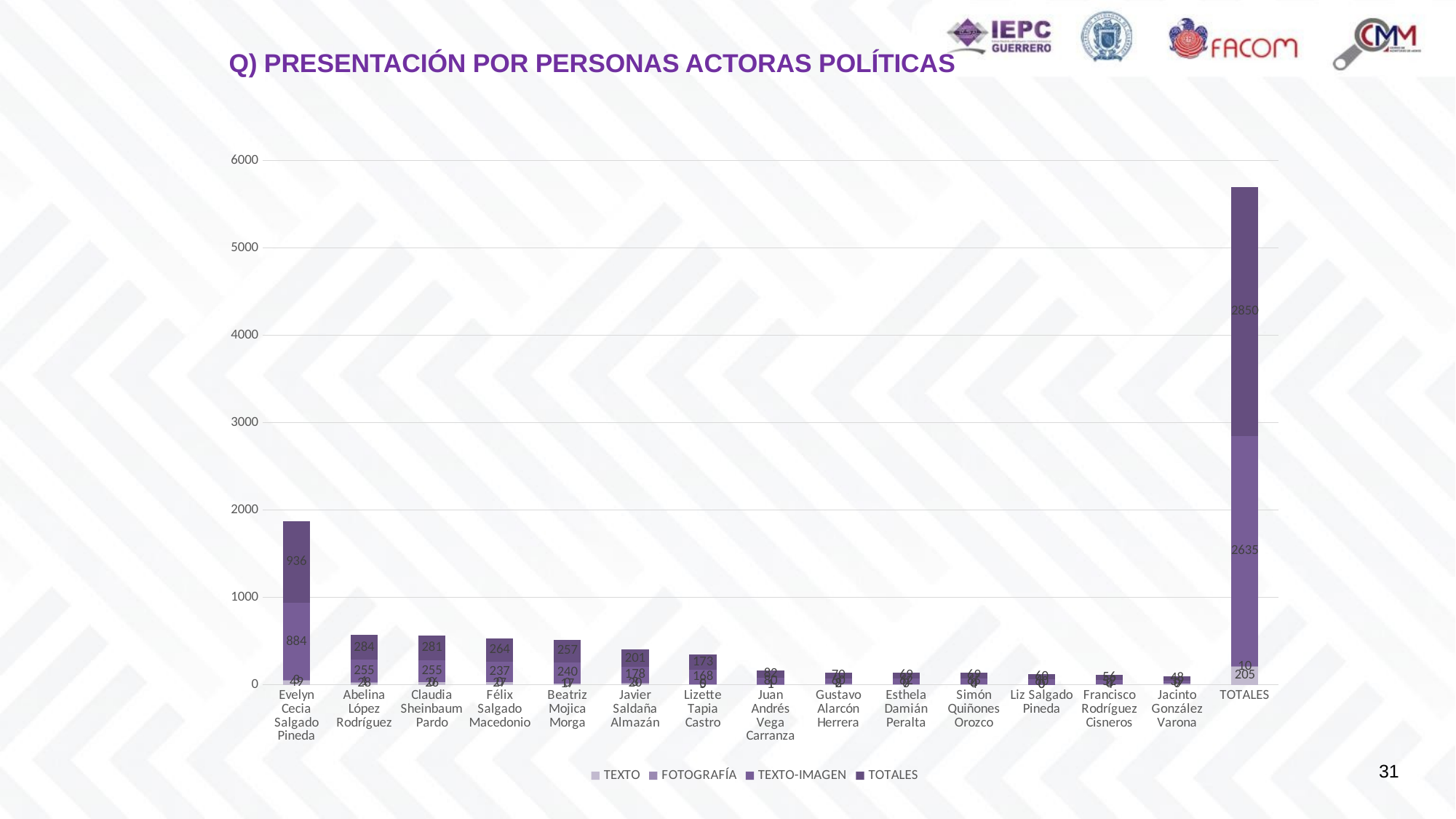

Q) PRESENTACIÓN POR PERSONAS ACTORAS POLÍTICAS

### Chart

| Category | TEXTO | FOTOGRAFÍA | TEXTO-IMAGEN | TOTALES |
|---|---|---|---|---|
| Evelyn Cecia Salgado Pineda | 49.0 | 3.0 | 884.0 | 936.0 |
| Abelina López Rodríguez | 28.0 | 1.0 | 255.0 | 284.0 |
| Claudia Sheinbaum Pardo | 26.0 | 0.0 | 255.0 | 281.0 |
| Félix Salgado Macedonio | 27.0 | 0.0 | 237.0 | 264.0 |
| Beatriz Mojica Morga | 17.0 | 0.0 | 240.0 | 257.0 |
| Javier Saldaña Almazán | 20.0 | 3.0 | 178.0 | 201.0 |
| Lizette Tapia Castro | 5.0 | 0.0 | 168.0 | 173.0 |
| Juan Andrés Vega Carranza | 1.0 | 1.0 | 80.0 | 82.0 |
| Gustavo Alarcón Herrera | 8.0 | 2.0 | 60.0 | 70.0 |
| Esthela Damián Peralta | 7.0 | 0.0 | 62.0 | 69.0 |
| Simón Quiñones Orozco | 4.0 | 0.0 | 65.0 | 69.0 |
| Liz Salgado Pineda | 0.0 | 0.0 | 60.0 | 60.0 |
| Francisco Rodríguez Cisneros | 4.0 | 0.0 | 52.0 | 56.0 |
| Jacinto González Varona | 9.0 | 0.0 | 39.0 | 48.0 |
| TOTALES | 205.0 | 10.0 | 2635.0 | 2850.0 |
31